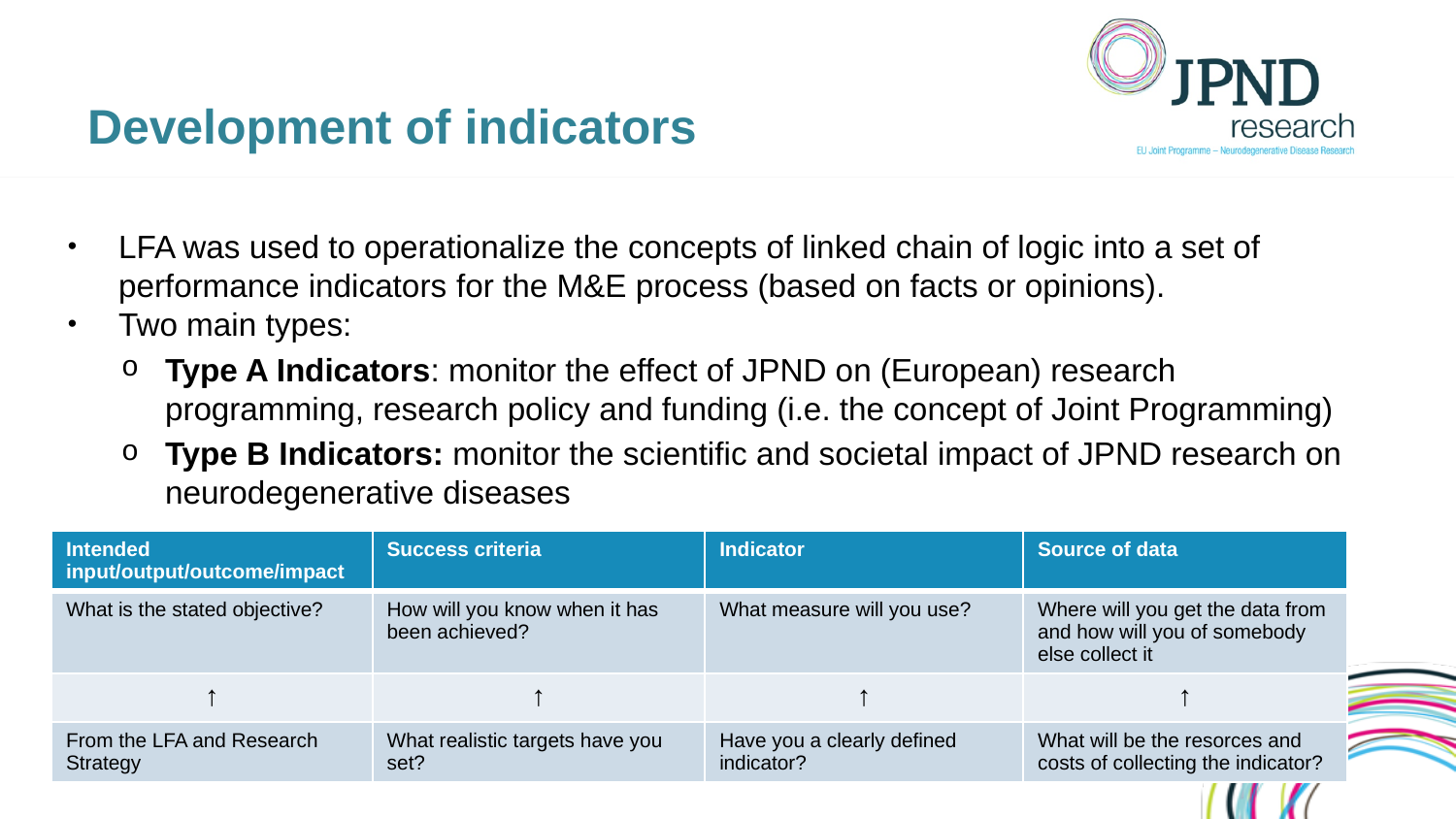

# Development of indicators
LFA was used to operationalize the concepts of linked chain of logic into a set of performance indicators for the M&E process (based on facts or opinions).
Two main types:
Type A Indicators: monitor the effect of JPND on (European) research programming, research policy and funding (i.e. the concept of Joint Programming)
Type B Indicators: monitor the scientific and societal impact of JPND research on neurodegenerative diseases

| Intended input/output/outcome/impact | Success criteria | Indicator | Source of data |
| --- | --- | --- | --- |
| What is the stated objective? | How will you know when it has been achieved? | What measure will you use? | Where will you get the data from and how will you of somebody else collect it |
| ↑ | ↑ | ↑ | ↑ |
| From the LFA and Research Strategy | What realistic targets have you set? | Have you a clearly defined indicator? | What will be the resorces and costs of collecting the indicator? |